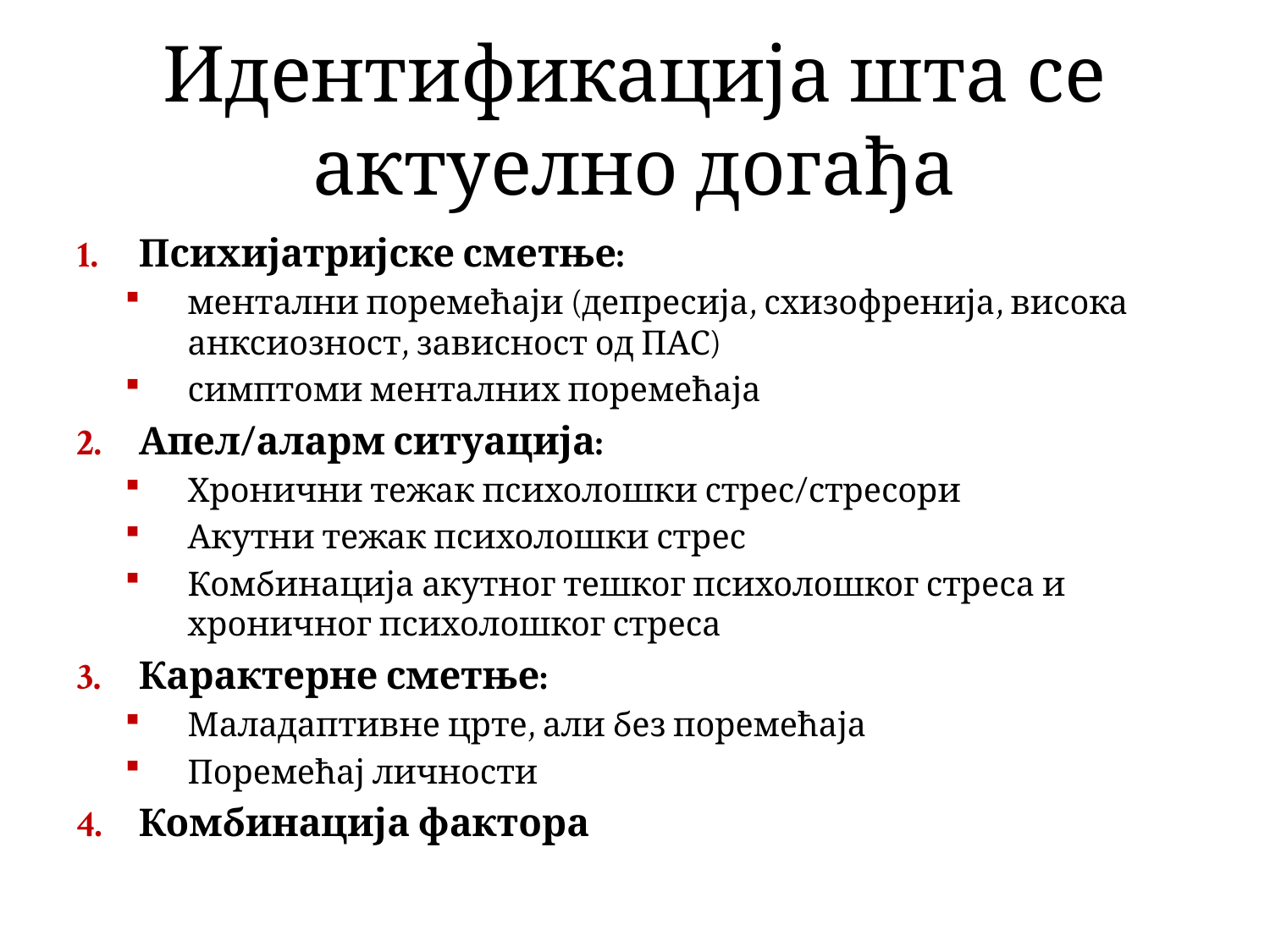

# Идентификација шта се актуелно догађа
Психијатријске сметње:
ментални поремећаји (депресија, схизофренија, висока анксиозност, зависност од ПАС)
симптоми менталних поремећаја
Апел/аларм ситуација:
Хронични тежак психолошки стрес/стресори
Акутни тежак психолошки стрес
Комбинација акутног тешког психолошког стреса и хроничног психолошког стреса
Карактерне сметње:
Маладаптивне црте, али без поремећаја
Поремећај личности
Комбинација фактора